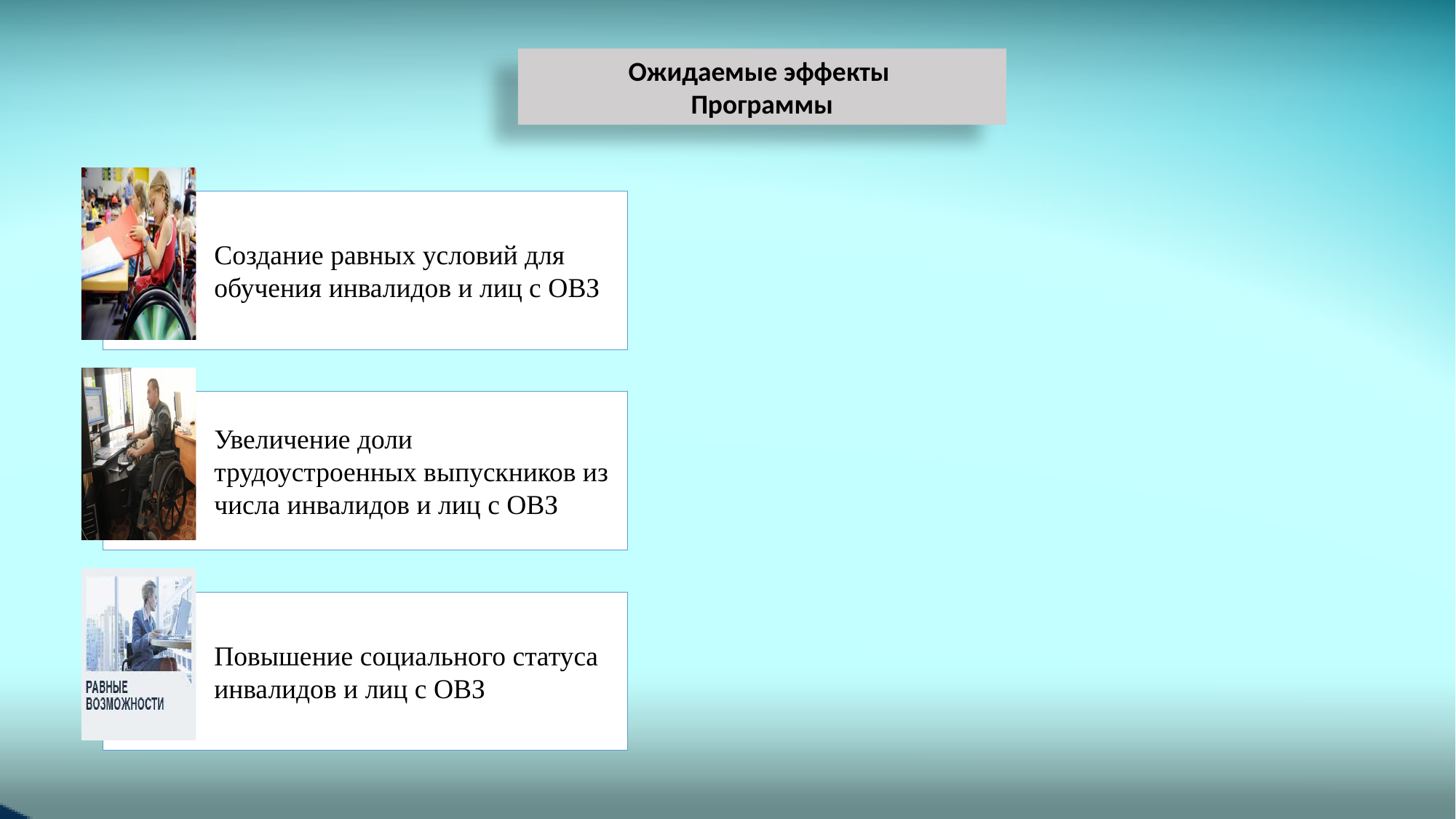

Ожидаемые эффекты
Программы
Создание равных условий для обучения инвалидов и лиц с ОВЗ
Увеличение доли трудоустроенных выпускников из числа инвалидов и лиц с ОВЗ
Повышение социального статуса инвалидов и лиц с ОВЗ